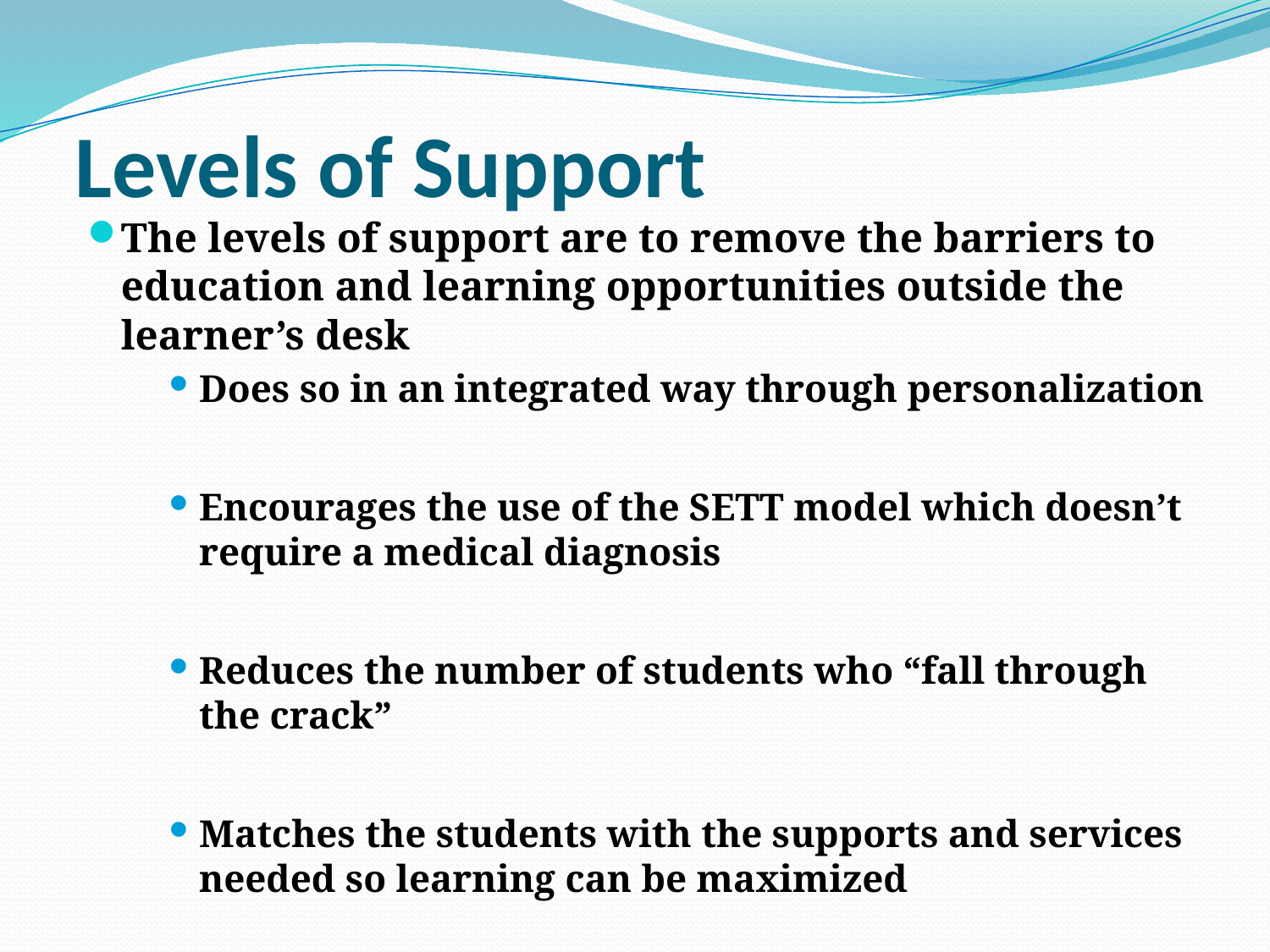

# Levels of Support
The levels of support are to remove the barriers to education and learning opportunities outside the learner’s desk
Does so in an integrated way through personalization

Encourages the use of the SETT model which doesn’t require a medical diagnosis

Reduces the number of students who “fall through the crack”

Matches the students with the supports and services needed so learning can be maximized